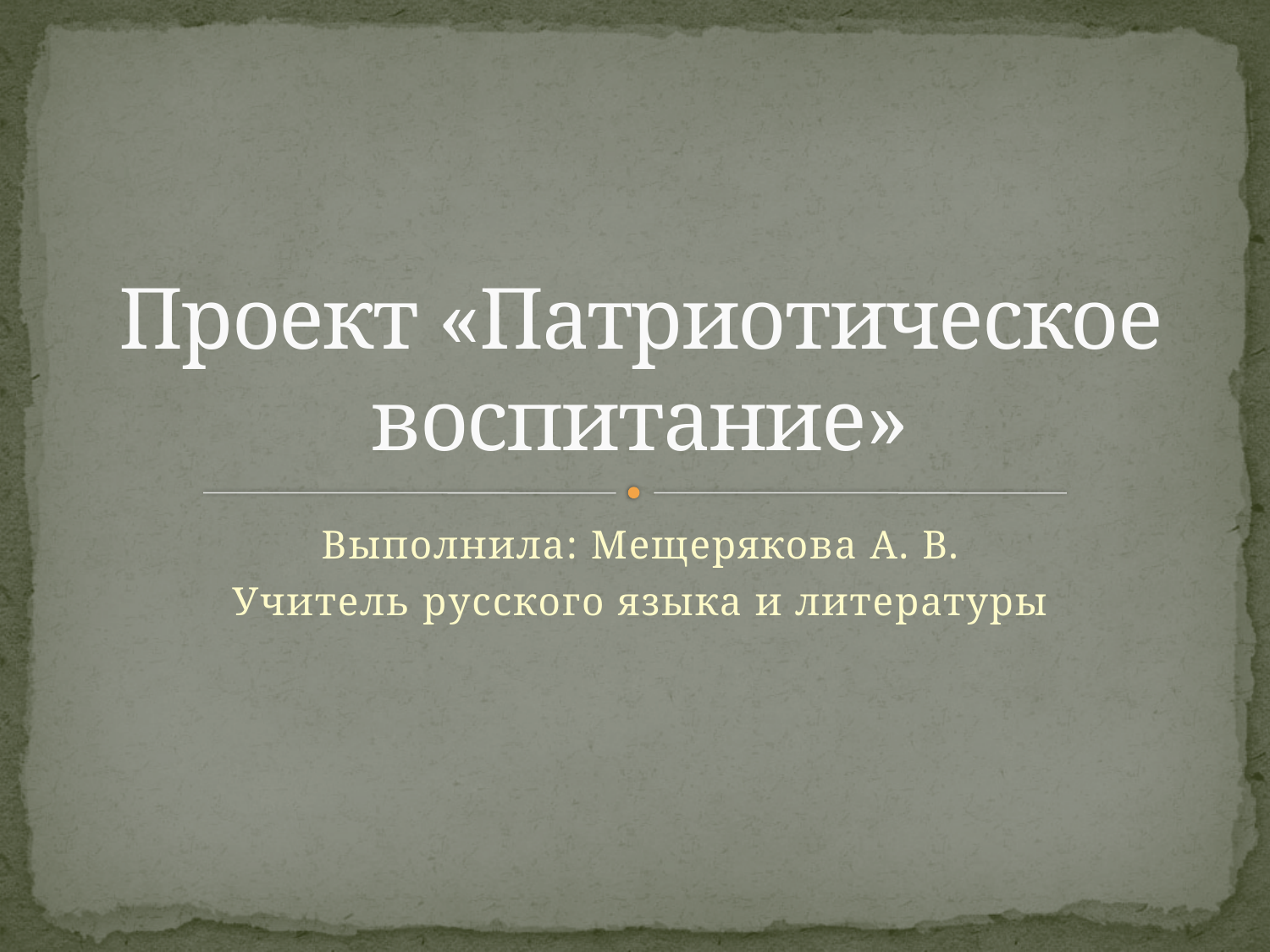

# Проект «Патриотическое воспитание»
Выполнила: Мещерякова А. В.
Учитель русского языка и литературы